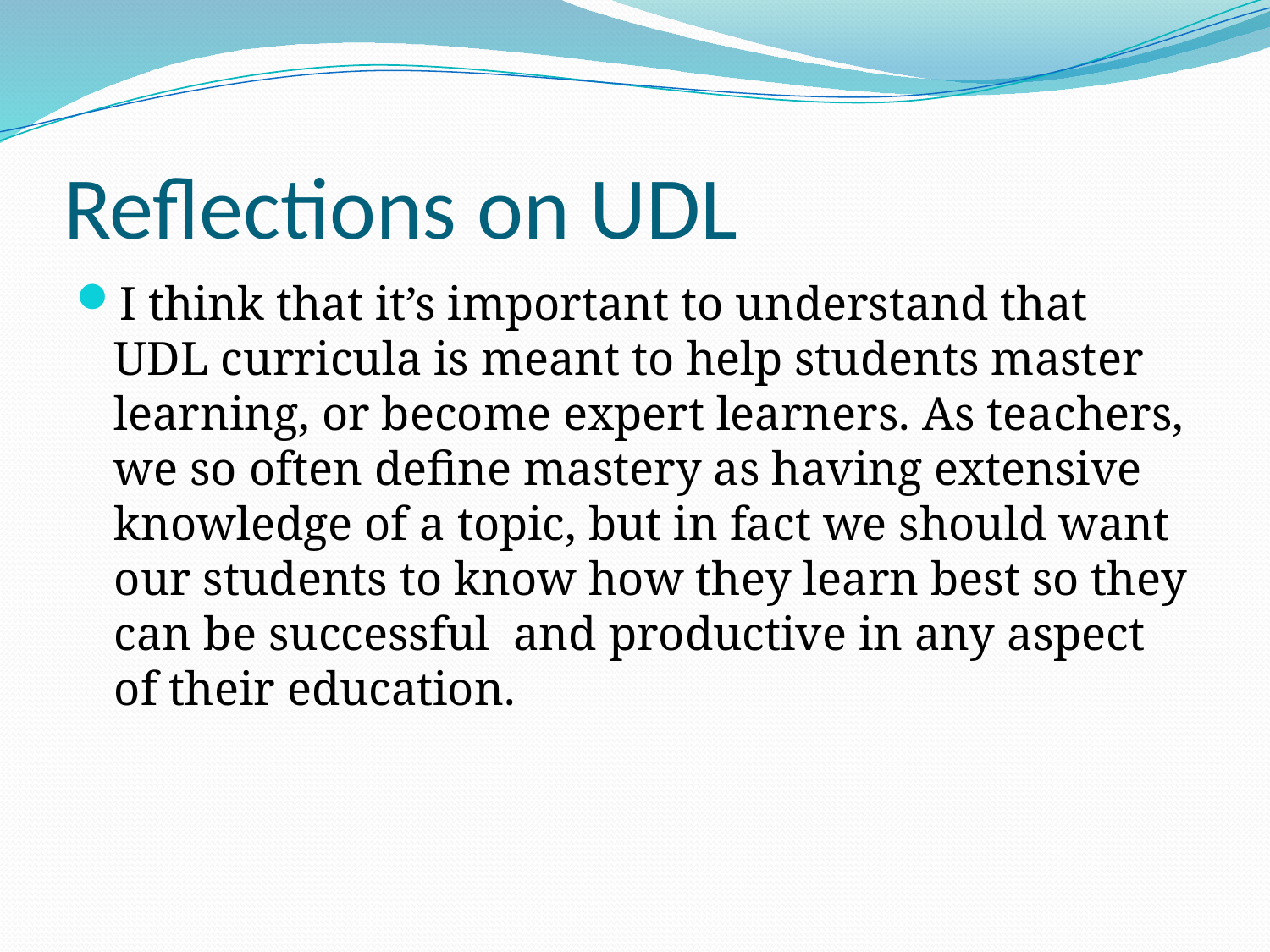

# Reflections on UDL
I think that it’s important to understand that UDL curricula is meant to help students master learning, or become expert learners. As teachers, we so often define mastery as having extensive knowledge of a topic, but in fact we should want our students to know how they learn best so they can be successful  and productive in any aspect of their education.